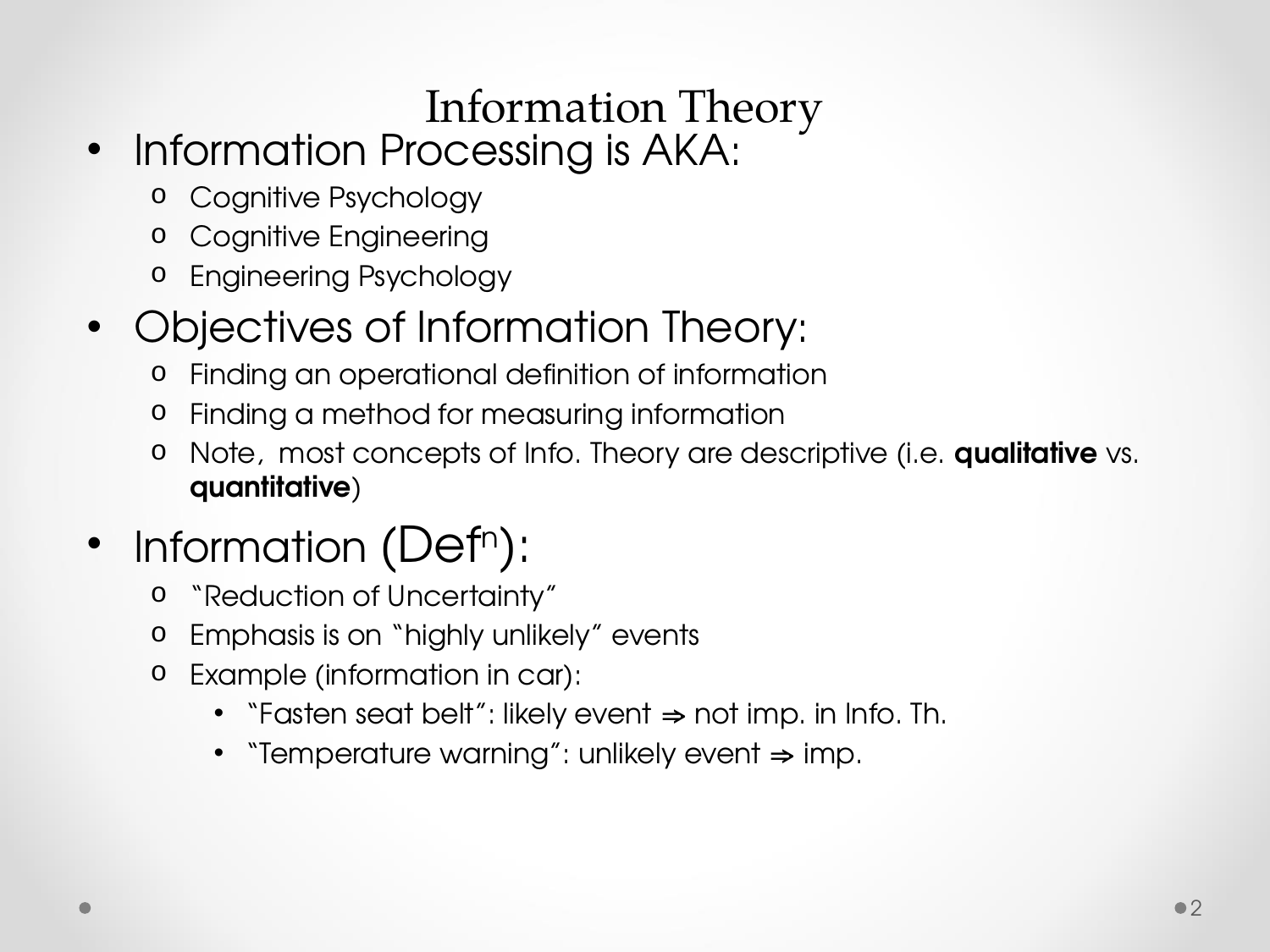

# Information Theory

Information Processing is AKA:
Cognitive Psychology
Cognitive Engineering
Engineering Psychology
Objectives of Information Theory:
Finding an operational definition of information
Finding a method for measuring information
Note,  most concepts of Info. Theory are descriptive (i.e. qualitative vs. quantitative)
Information (Defn):
“Reduction of Uncertainty”
Emphasis is on “highly unlikely” events
Example (information in car):
“Fasten seat belt”: likely event ⇒ not imp. in Info. Th.
“Temperature warning”: unlikely event ⇒ imp.
2